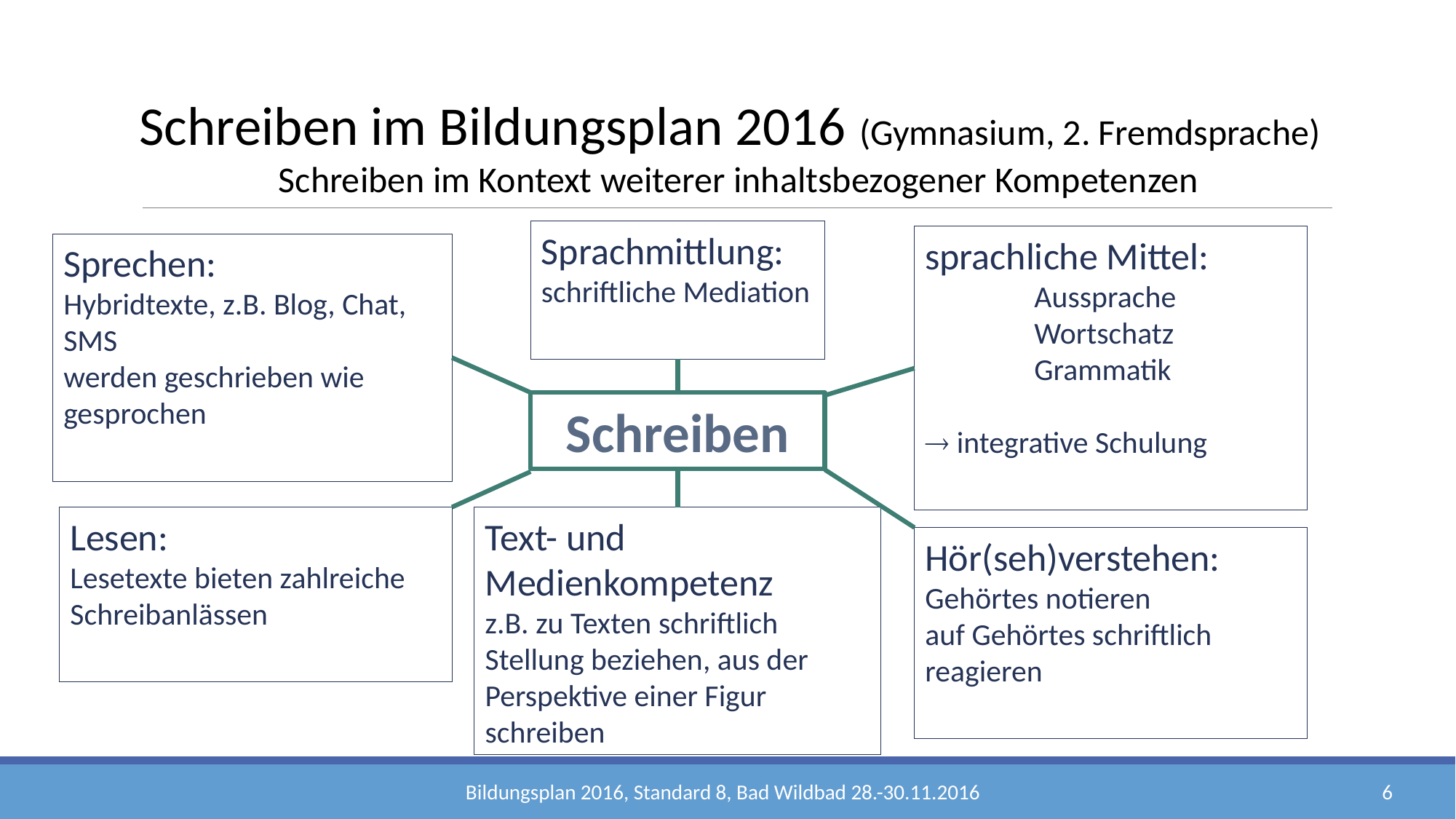

Schreiben im Bildungsplan 2016 (Gymnasium, 2. Fremdsprache)
Schreiben im Kontext weiterer inhaltsbezogener Kompetenzen
Sprachmittlung:
schriftliche Mediation

sprachliche Mittel:
	Aussprache
	Wortschatz
	Grammatik

→ integrative Schulung

Sprechen:
Hybridtexte, z.B. Blog, Chat, SMS
werden geschrieben wie gesprochen

Schreiben
Lesen:
Lesetexte bieten zahlreiche Schreibanlässen

Text- und Medienkompetenz
z.B. zu Texten schriftlich Stellung beziehen, aus der Perspektive einer Figur schreiben
Hör(seh)verstehen:
Gehörtes notieren
auf Gehörtes schriftlich reagieren